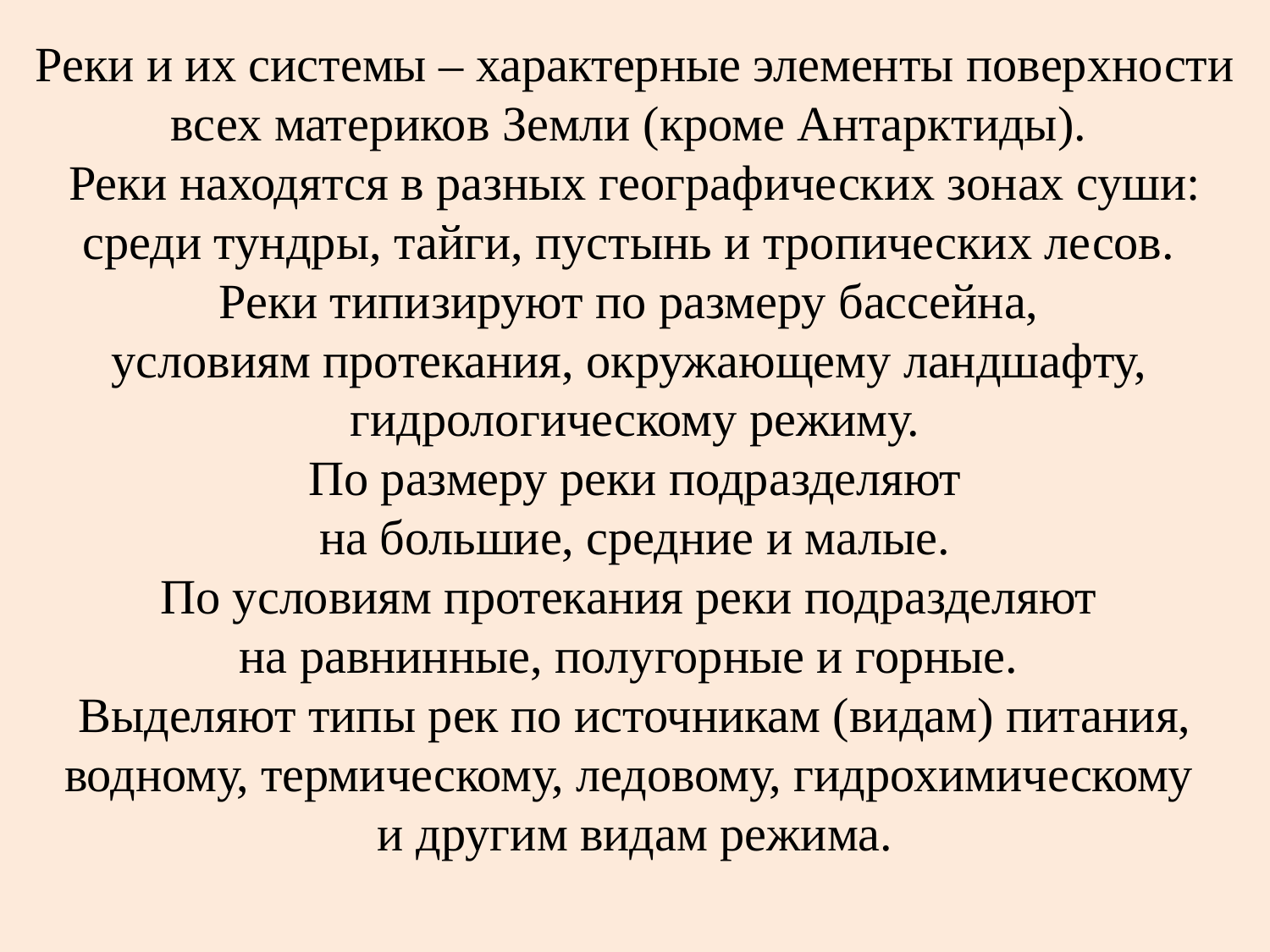

# Реки и их системы – характерные элементы поверхности всех материков Земли (кроме Антарктиды). Реки находятся в разных географических зонах суши: среди тундры, тайги, пустынь и тропических лесов. Реки типизируют по размеру бассейна, условиям протекания, окружающему ландшафту, гидрологическому режиму.  По размеру реки подразделяют на большие, средние и малые. По условиям протекания реки подразделяют на равнинные, полугорные и горные.  Выделяют типы рек по источникам (видам) питания, водному, термическому, ледовому, гидрохимическому и другим видам режима.